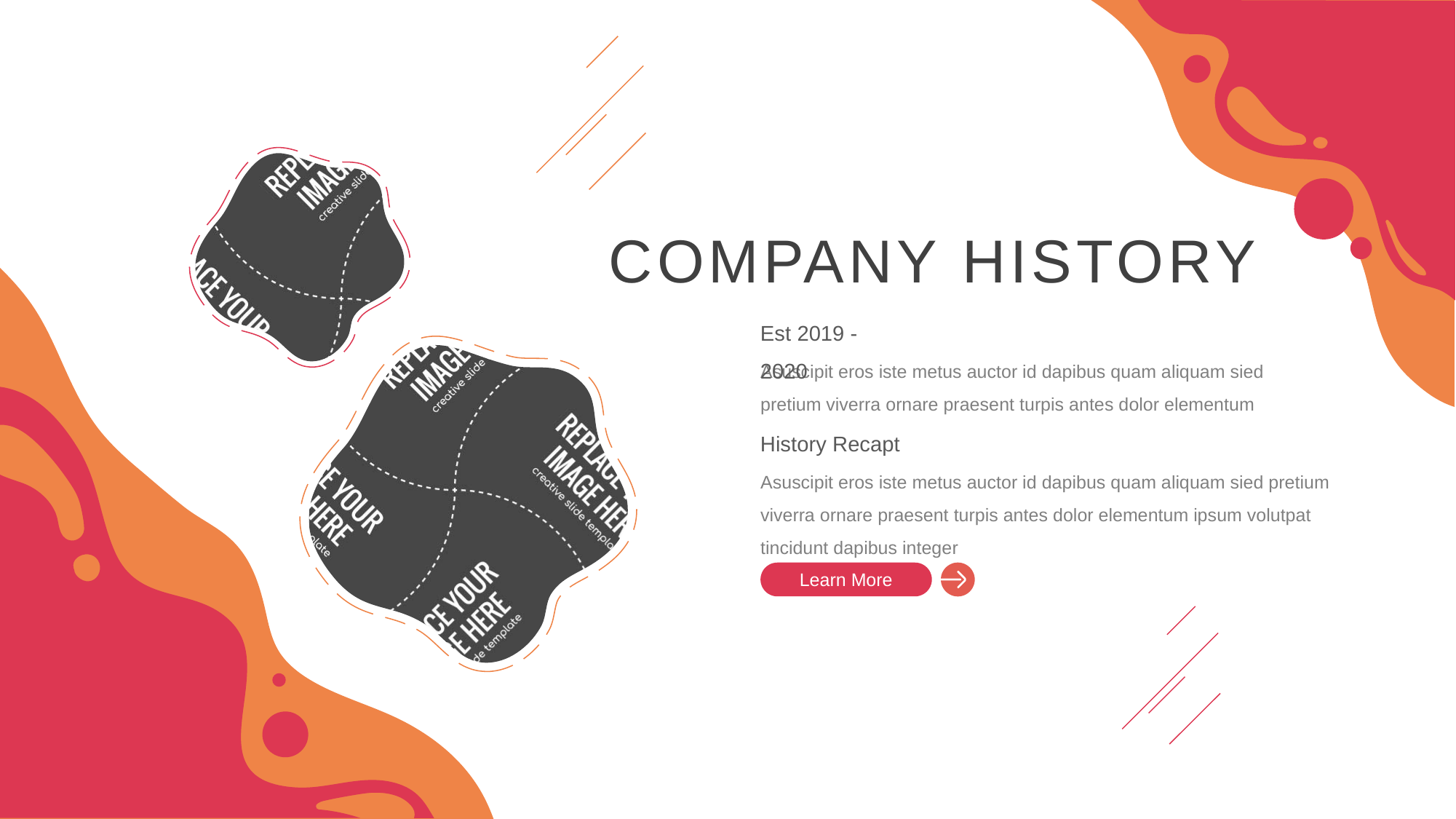

COMPANY HISTORY

Est 2019 - 2020

Asuscipit eros iste metus auctor id dapibus quam aliquam sied pretium viverra ornare praesent turpis antes dolor elementum

History Recapt
Asuscipit eros iste metus auctor id dapibus quam aliquam sied pretium viverra ornare praesent turpis antes dolor elementum ipsum volutpat tincidunt dapibus integer

Learn More